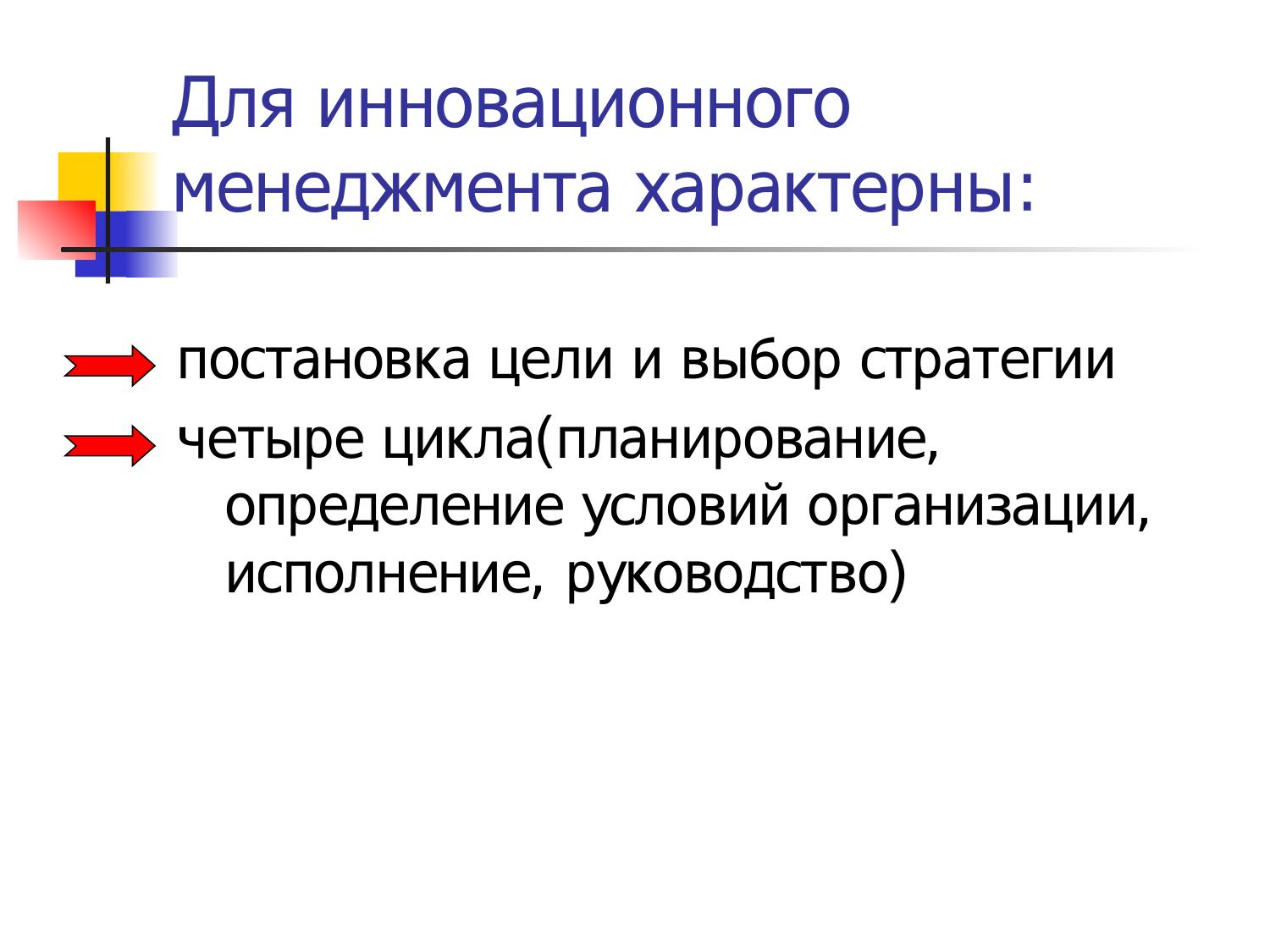

# Для инновационного менеджмента характерны:
постановка цели и выбор стратегии
четыре цикла(планирование, определение условий организации, исполнение, руководство)